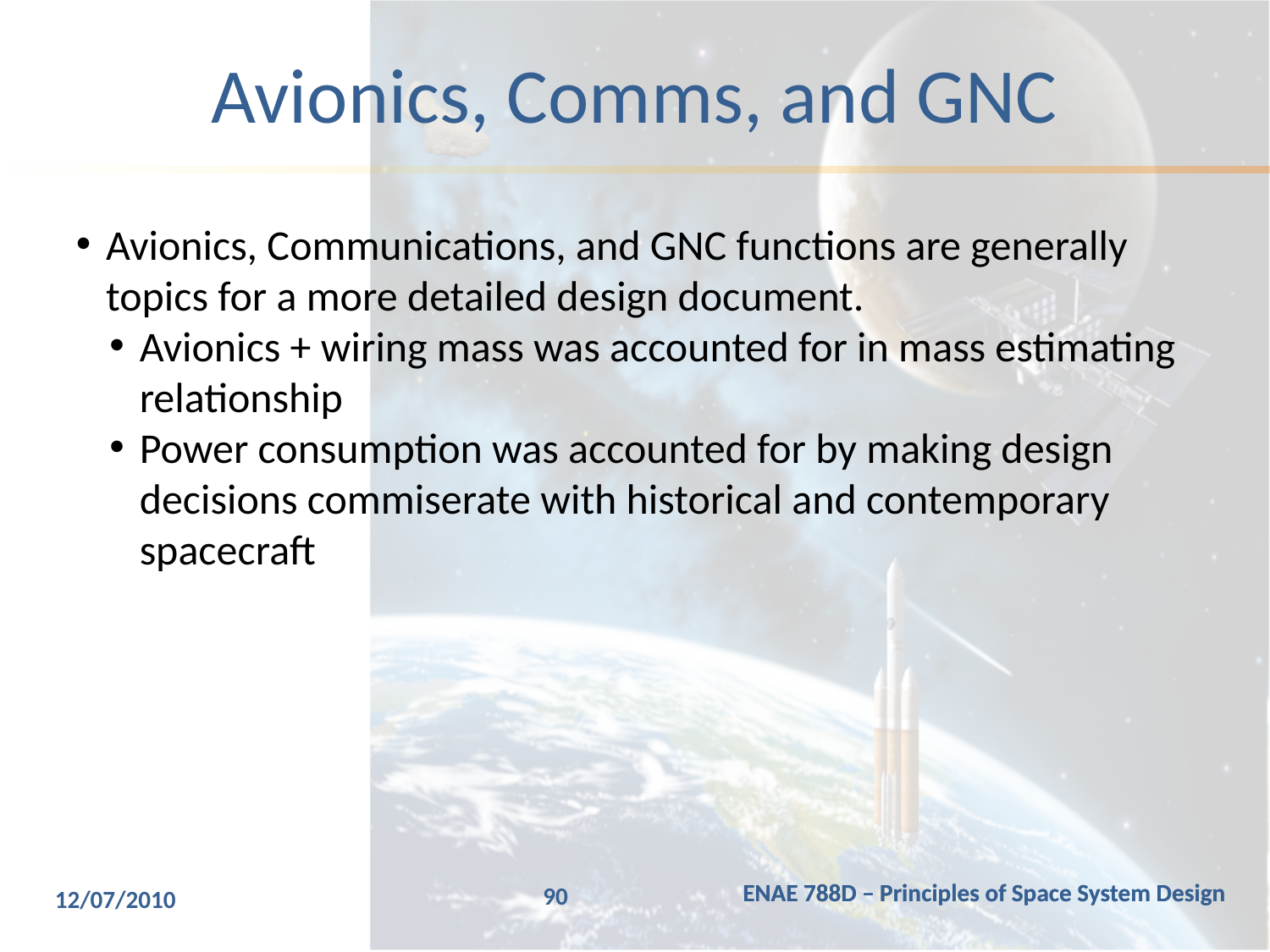

# Avionics, Comms, and GNC
Avionics, Communications, and GNC functions are generally topics for a more detailed design document.
Avionics + wiring mass was accounted for in mass estimating relationship
Power consumption was accounted for by making design decisions commiserate with historical and contemporary spacecraft